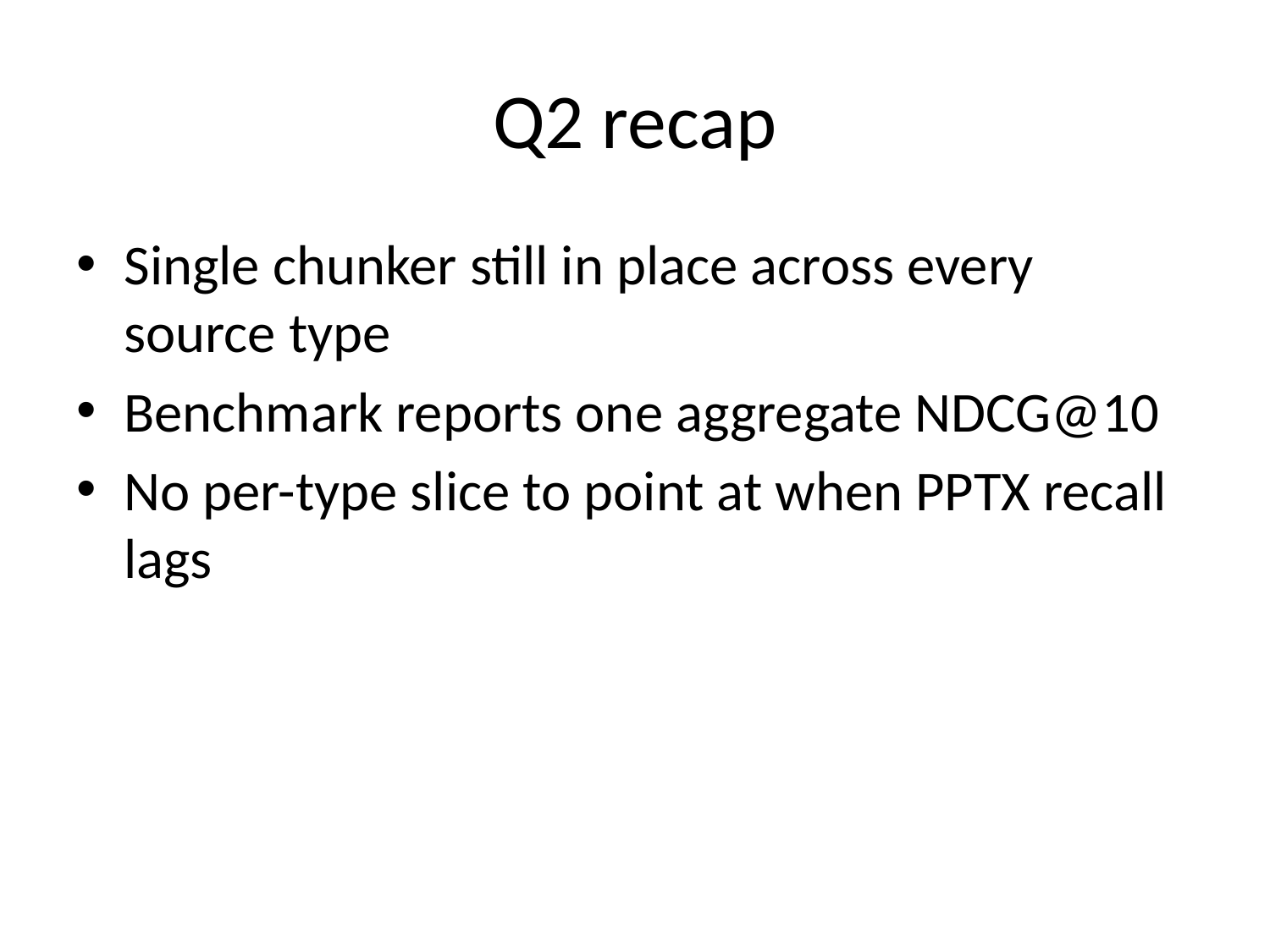

# Q2 recap
Single chunker still in place across every source type
Benchmark reports one aggregate NDCG@10
No per-type slice to point at when PPTX recall lags